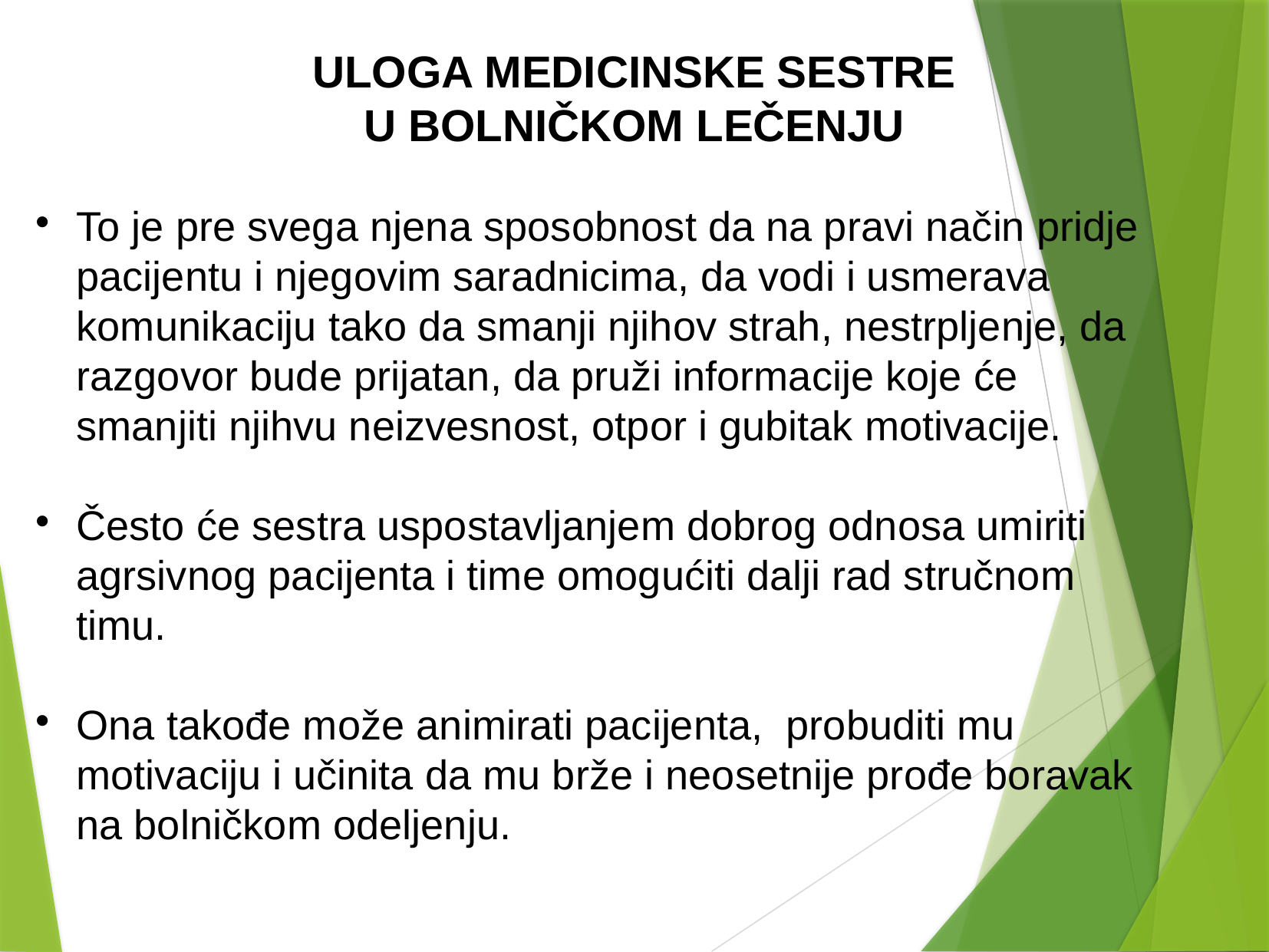

ULOGA MEDICINSKE SESTRE U BOLNIČKOM LEČENJU
To je pre svega njena sposobnost da na pravi način pridje pacijentu i njegovim saradnicima, da vodi i usmerava komunikaciju tako da smanji njihov strah, nestrpljenje, da razgovor bude prijatan, da pruži informacije koje će smanjiti njihvu neizvesnost, otpor i gubitak motivacije.

Često će sestra uspostavljanjem dobrog odnosa umiriti agrsivnog pacijenta i time omogućiti dalji rad stručnom timu.

Ona takođe može animirati pacijenta,  probuditi mu motivaciju i učinita da mu brže i neosetnije prođe boravak na bolničkom odeljenju.